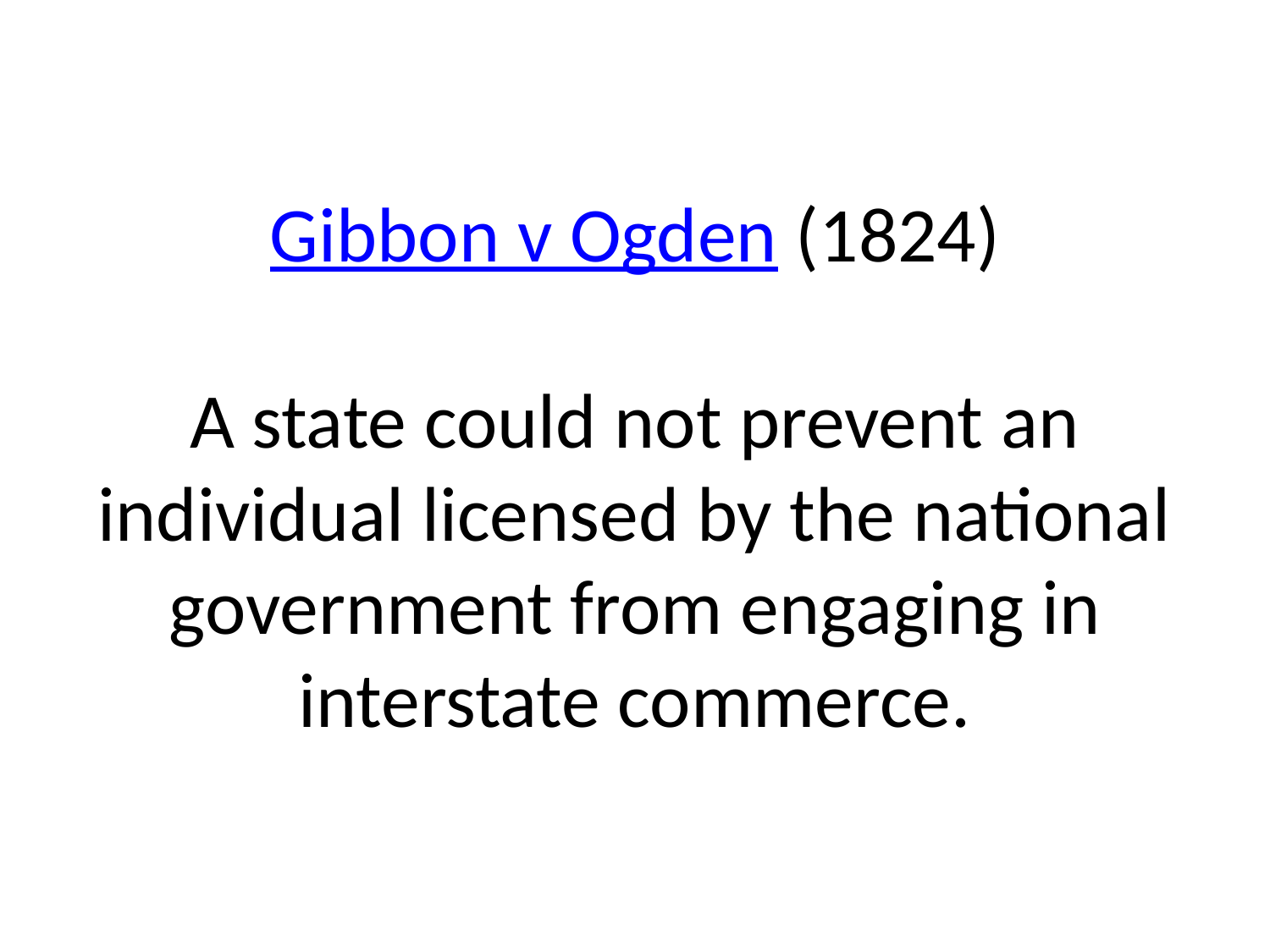

# Gibbon v Ogden (1824) A state could not prevent an individual licensed by the national government from engaging in interstate commerce.